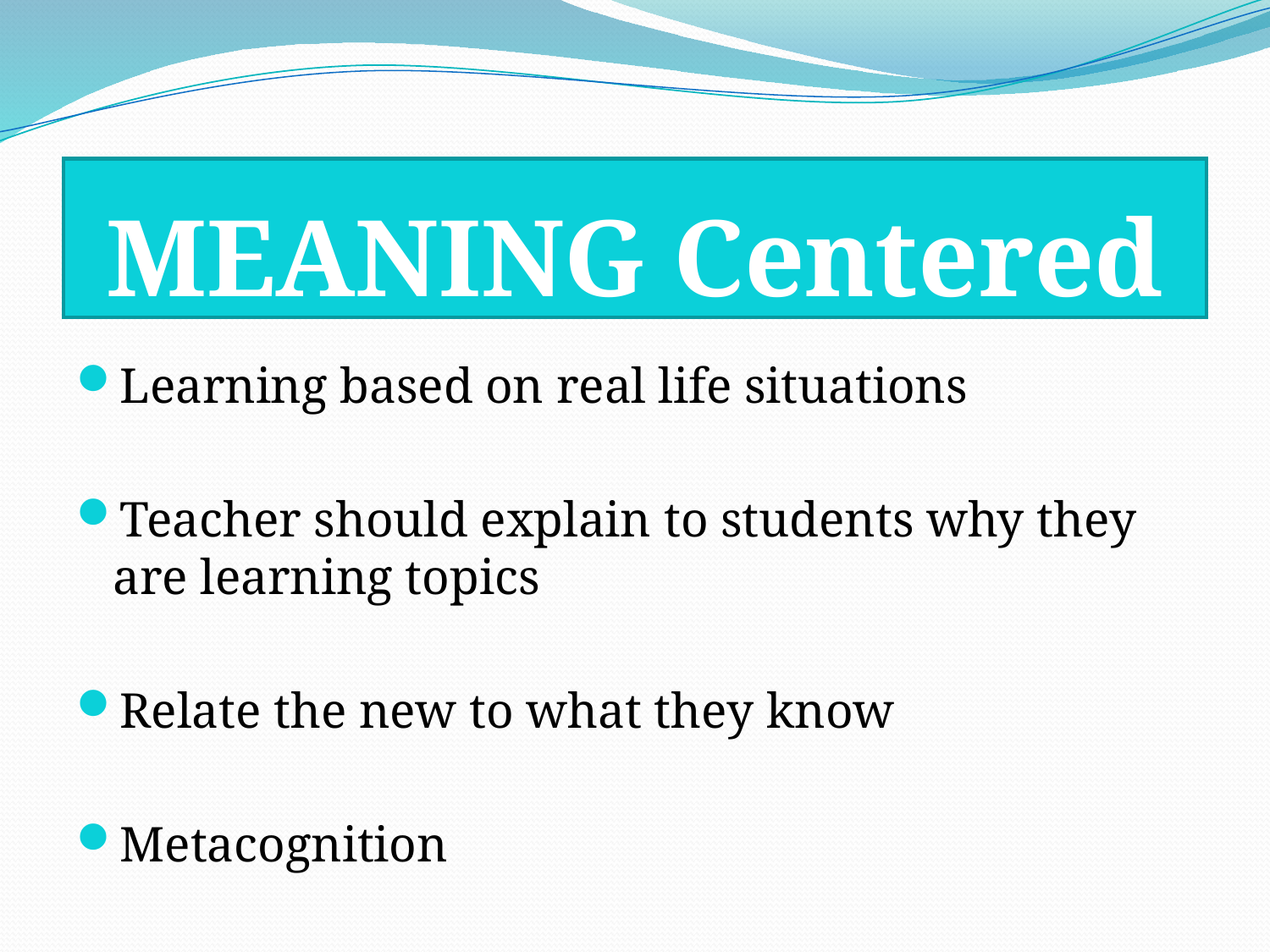

# MEANING Centered
Learning based on real life situations

Teacher should explain to students why they are learning topics

Relate the new to what they know

Metacognition